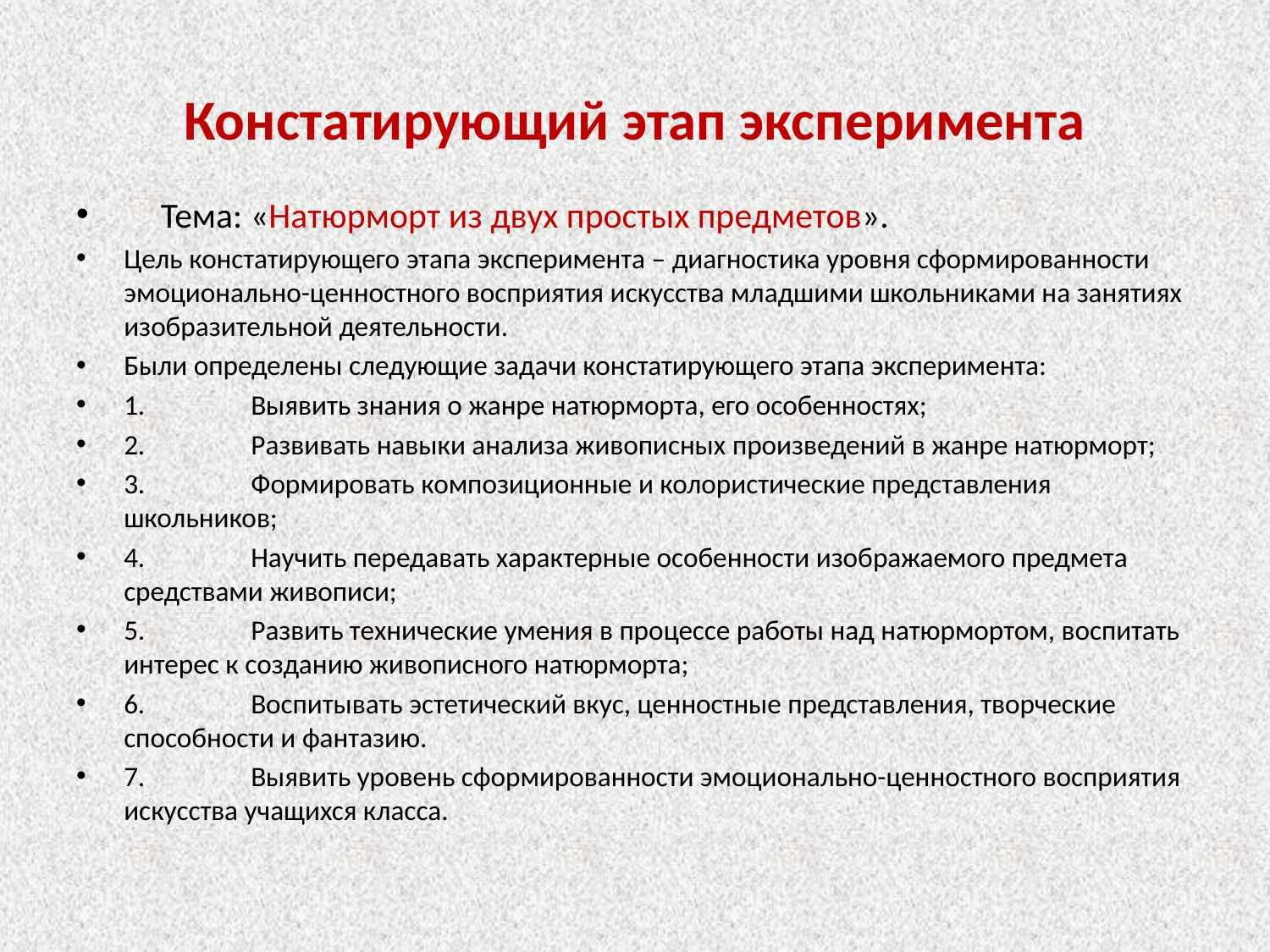

# Констатирующий этап эксперимента
Тема: «Натюрморт из двух простых предметов».
Цель констатирующего этапа эксперимента – диагностика уровня сформированности эмоционально-ценностного восприятия искусства младшими школьниками на занятиях изобразительной деятельности.
Были определены следующие задачи констатирующего этапа эксперимента:
1.	Выявить знания о жанре натюрморта, его особенностях;
2.	Развивать навыки анализа живописных произведений в жанре натюрморт;
3.	Формировать композиционные и колористические представления школьников;
4.	Научить передавать характерные особенности изображаемого предмета средствами живописи;
5.	Развить технические умения в процессе работы над натюрмортом, воспитать интерес к созданию живописного натюрморта;
6.	Воспитывать эстетический вкус, ценностные представления, творческие способности и фантазию.
7.	Выявить уровень сформированности эмоционально-ценностного восприятия искусства учащихся класса.